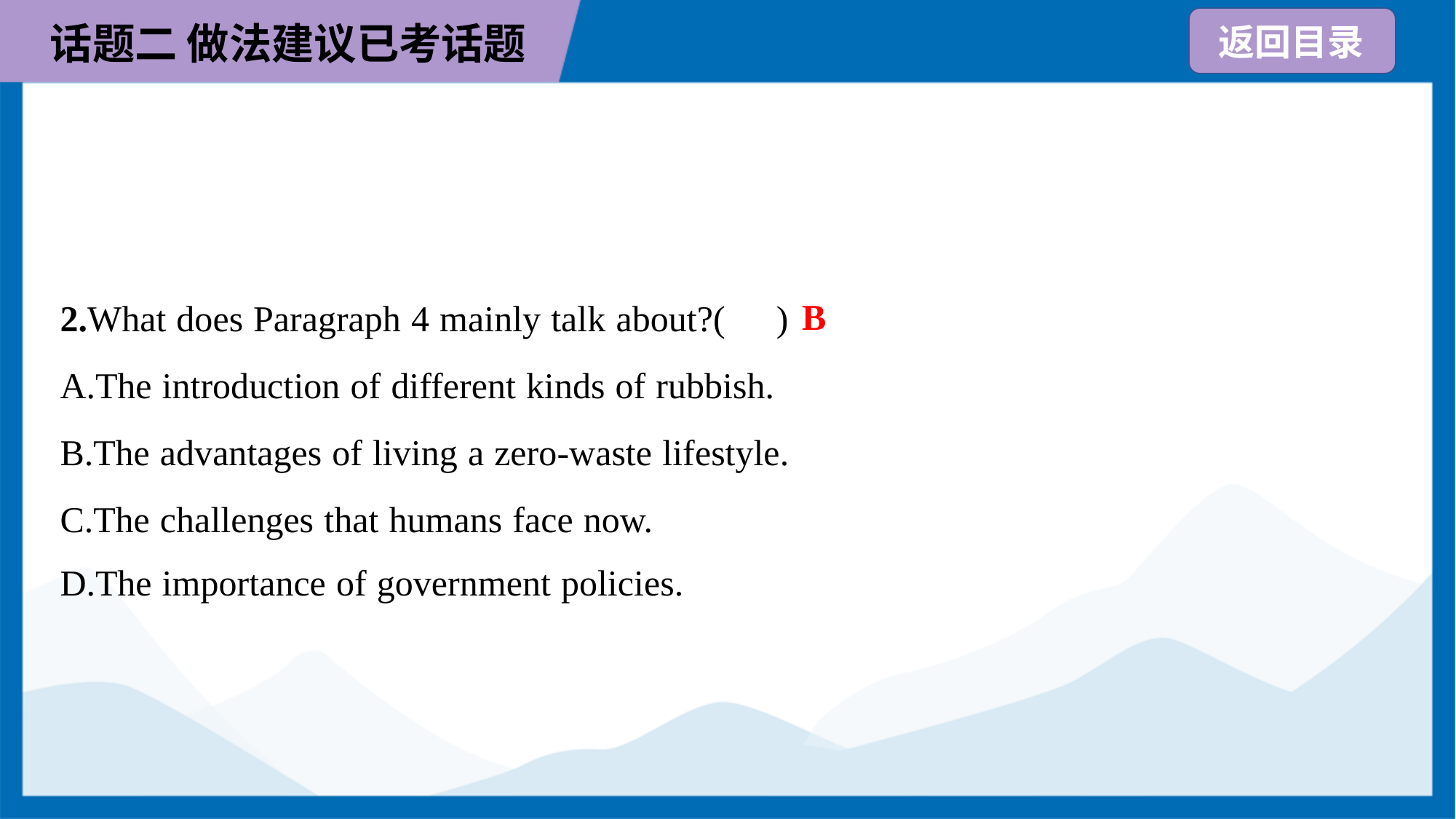

B
2.What does Paragraph 4 mainly talk about?(     )
A.The introduction of different kinds of rubbish.
B.The advantages of living a zero-waste lifestyle.
C.The challenges that humans face now.
D.The importance of government policies.